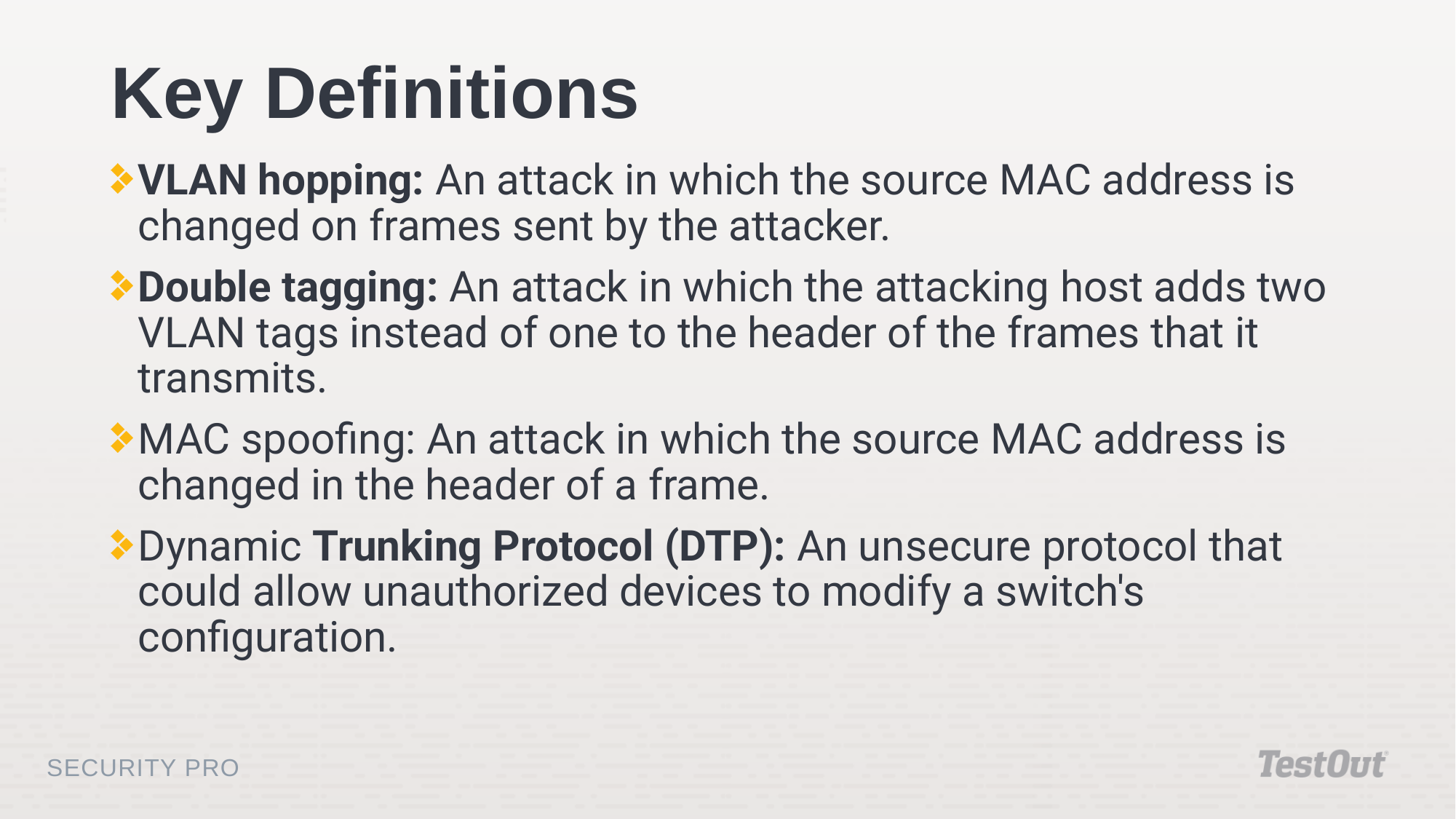

# Key Definitions
VLAN hopping: An attack in which the source MAC address is changed on frames sent by the attacker.
Double tagging: An attack in which the attacking host adds two VLAN tags instead of one to the header of the frames that it transmits.
MAC spoofing: An attack in which the source MAC address is changed in the header of a frame.
Dynamic Trunking Protocol (DTP): An unsecure protocol that could allow unauthorized devices to modify a switch's configuration.
Security Pro